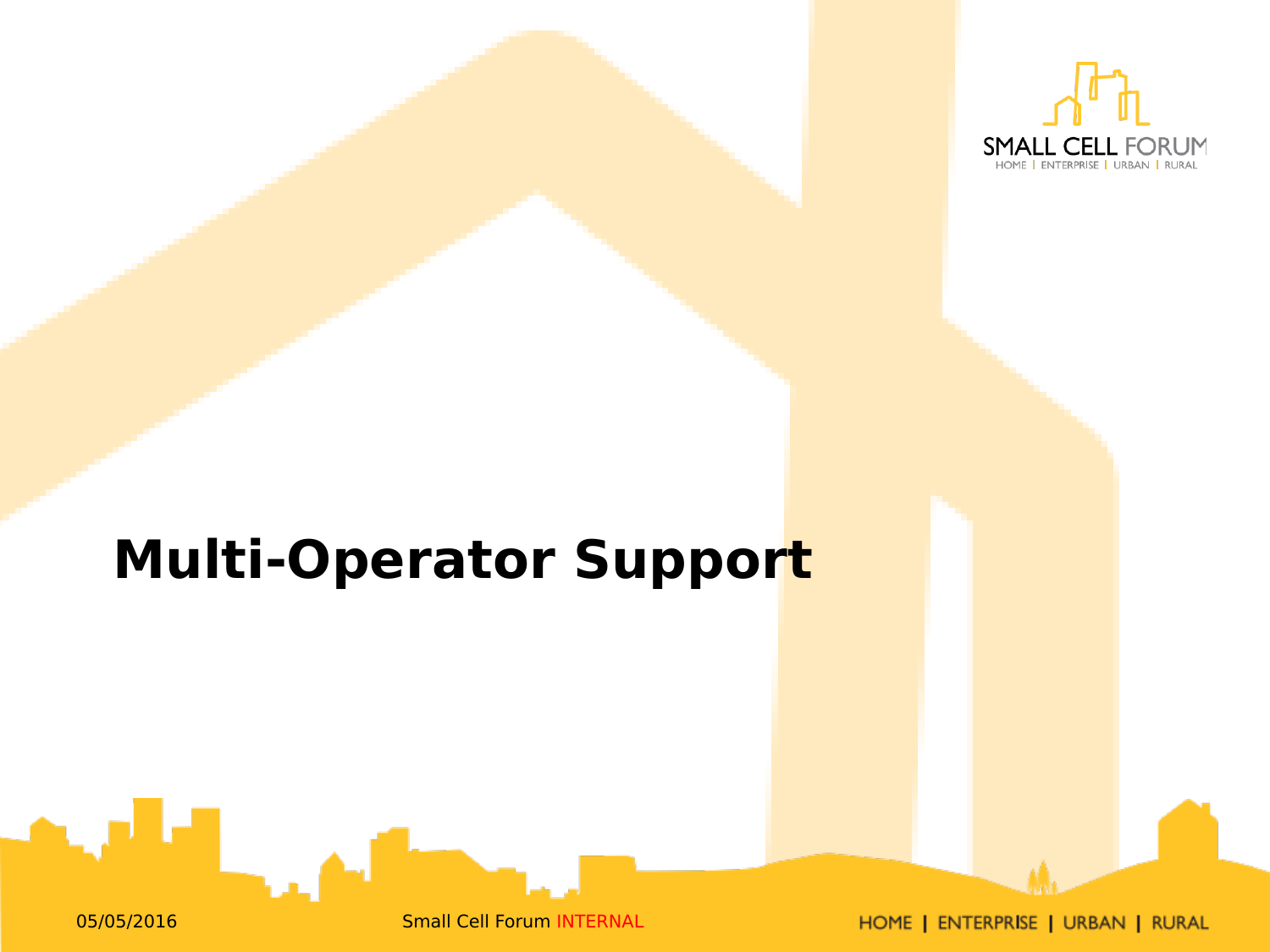

# Multi-Operator Support
05/05/2016
Small Cell Forum INTERNAL